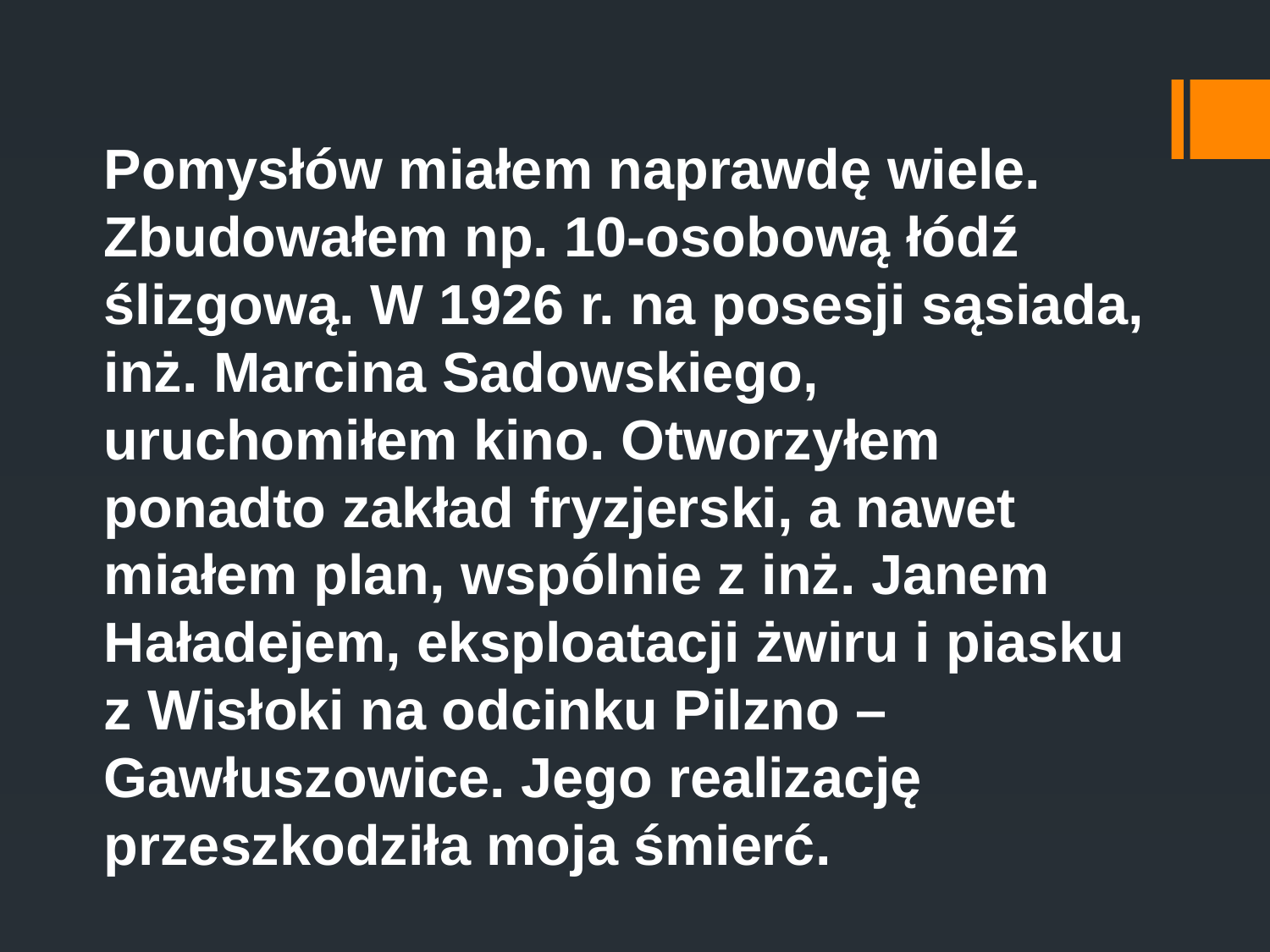

Pomysłów miałem naprawdę wiele. Zbudowałem np. 10-osobową łódź ślizgową. W 1926 r. na posesji sąsiada, inż. Marcina Sadowskiego, uruchomiłem kino. Otworzyłem ponadto zakład fryzjerski, a nawet miałem plan, wspólnie z inż. Janem Haładejem, eksploatacji żwiru i piasku z Wisłoki na odcinku Pilzno – Gawłuszowice. Jego realizację przeszkodziła moja śmierć.